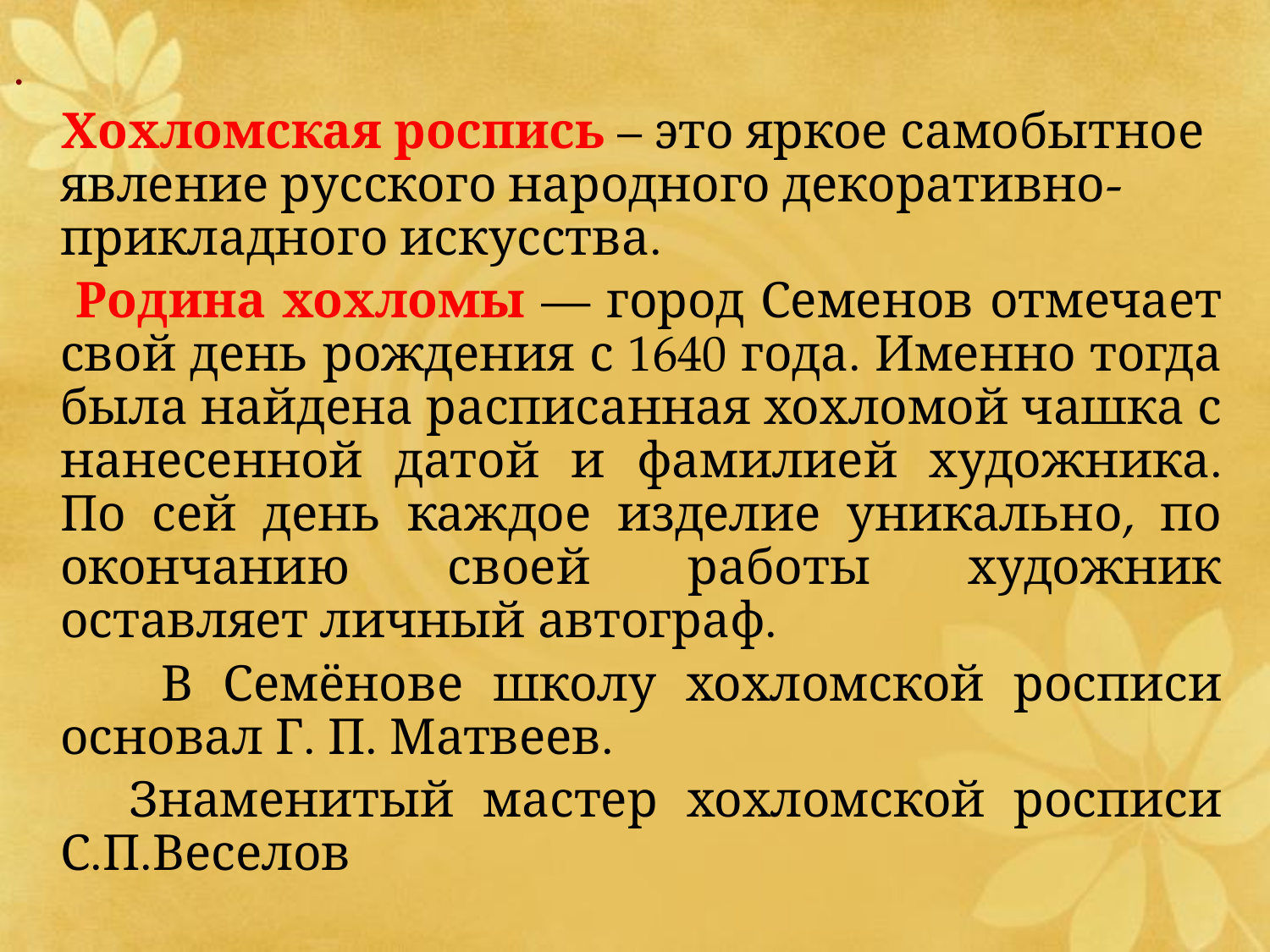

.
    Хохломская роспись – это яркое самобытное явление русского народного декоративно-прикладного искусства.
    Родина хохломы — город Семенов отмечает свой день рождения с 1640 года. Именно тогда была найдена расписанная хохломой чашка с нанесенной датой и фамилией художника. По сей день каждое изделие уникально, по окончанию своей работы художник оставляет личный автограф.
     В Семёнове школу хохломской росписи основал Г. П. Матвеев.
    Знаменитый мастер хохломской росписи С.П.Веселов

#